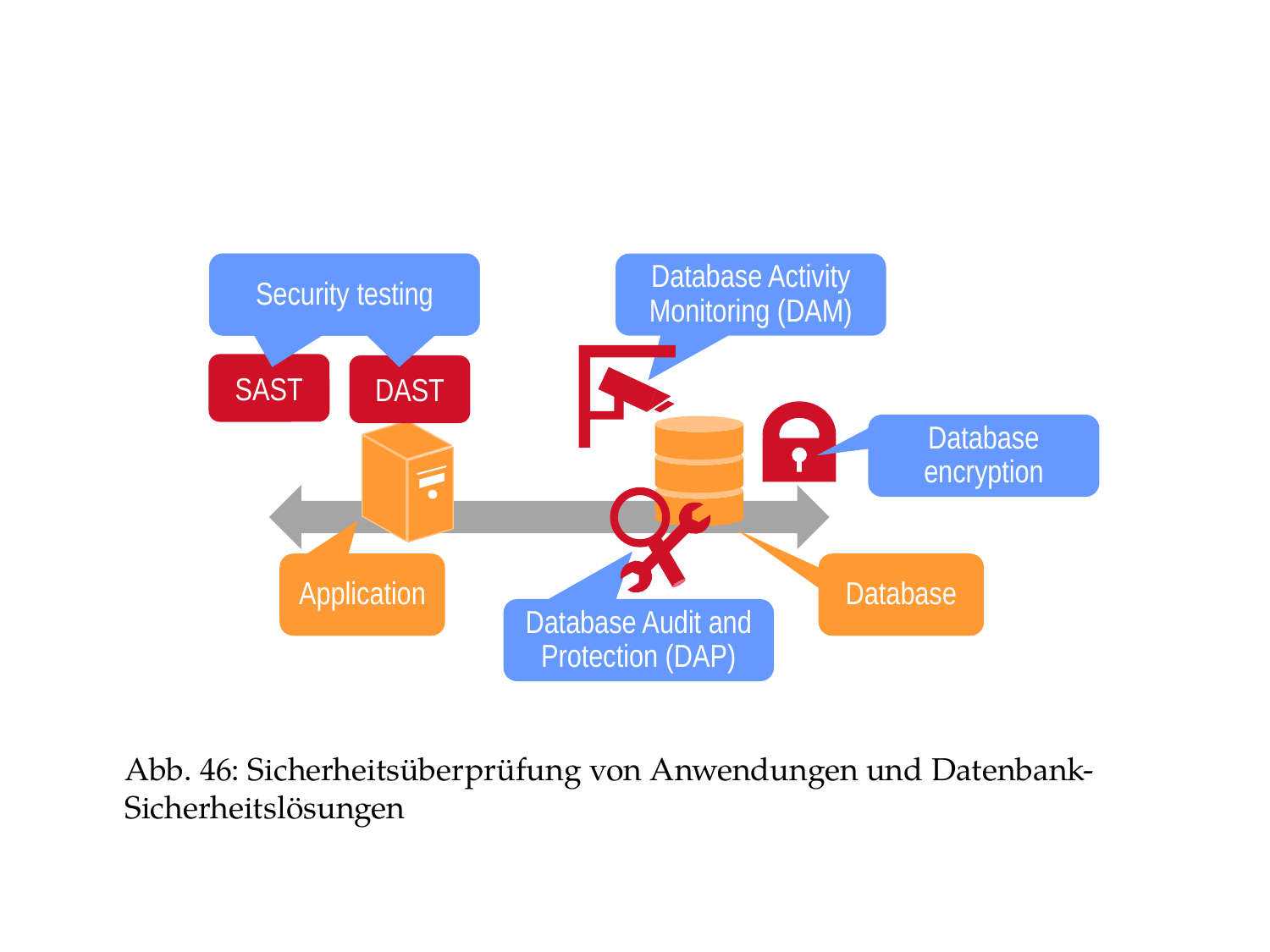

Security testing
Security testing
Database Activity Monitoring (DAM)

SAST
DAST

Database encryption

Application
Database
Database Audit and Protection (DAP)
Abb. 46: Sicherheitsüberprüfung von Anwendungen und Datenbank-Sicherheitslösungen